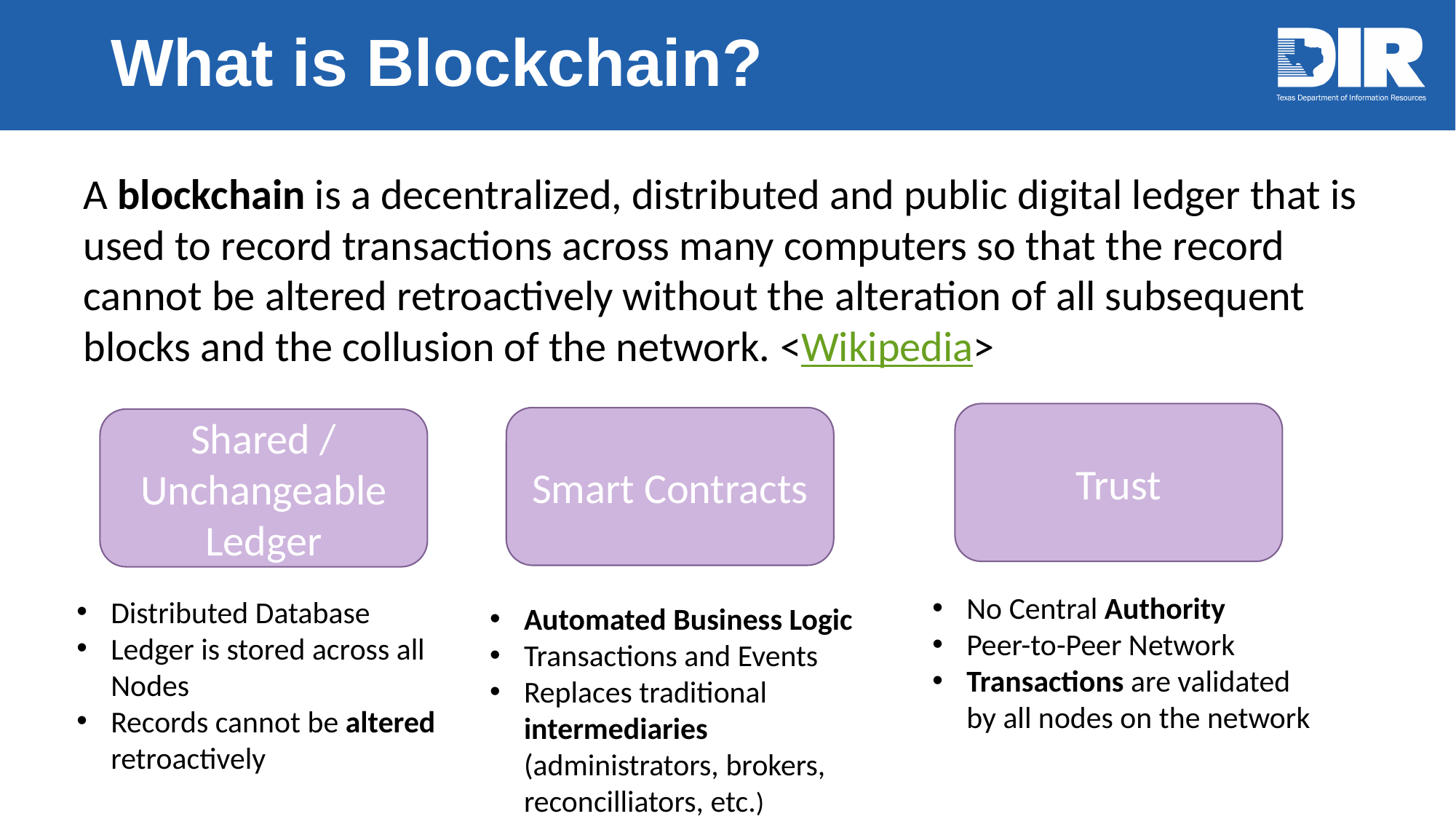

# What is Blockchain?
A blockchain is a decentralized, distributed and public digital ledger that is used to record transactions across many computers so that the record cannot be altered retroactively without the alteration of all subsequent blocks and the collusion of the network. <Wikipedia>
Trust
Smart Contracts
Shared / Unchangeable Ledger
No Central Authority
Peer-to-Peer Network
Transactions are validated by all nodes on the network
Distributed Database
Ledger is stored across all Nodes
Records cannot be altered retroactively
Automated Business Logic
Transactions and Events
Replaces traditional intermediaries (administrators, brokers, reconcilliators, etc.)